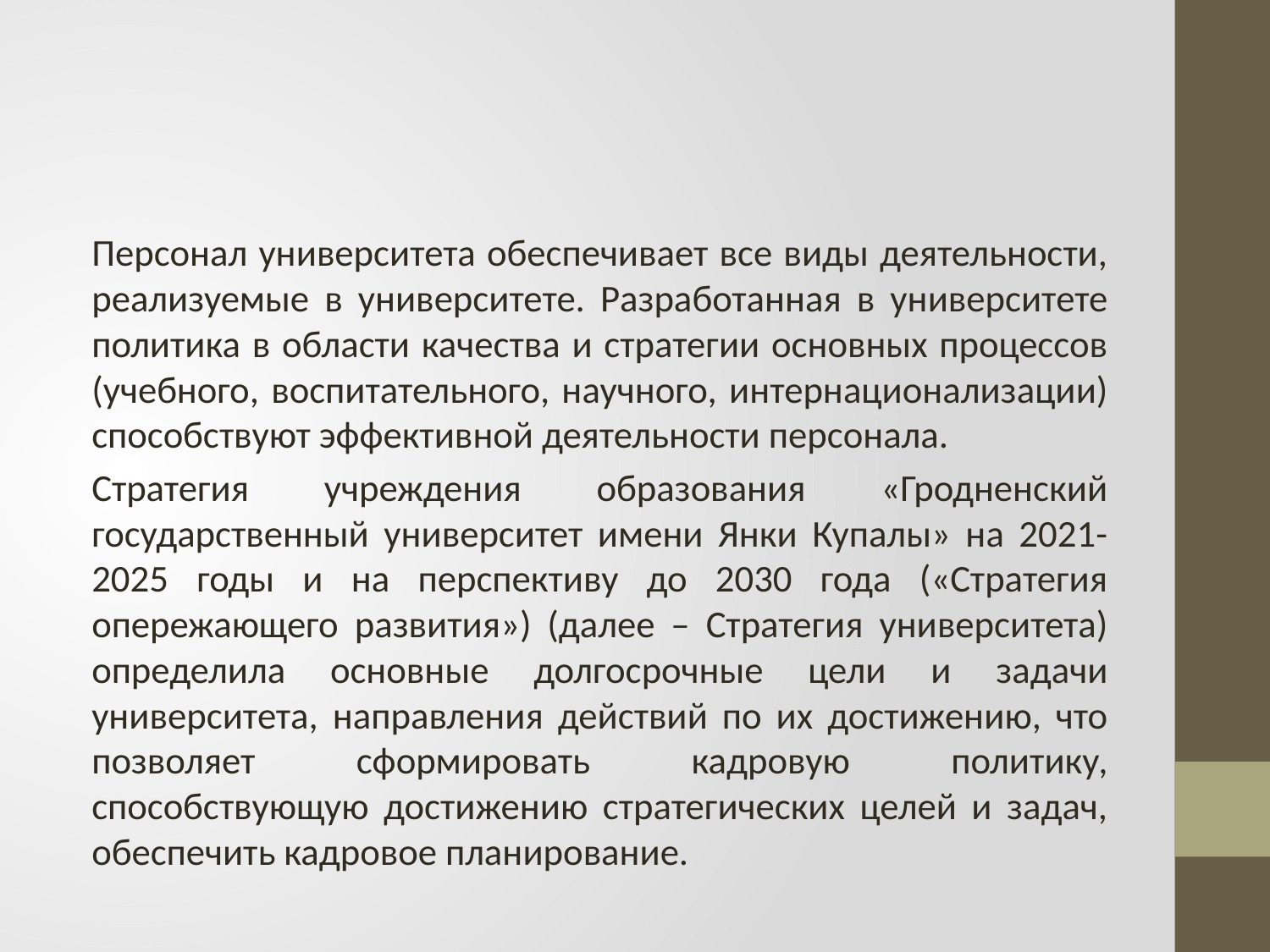

#
	Персонал университета обеспечивает все виды деятельности, реализуемые в университете. Разработанная в университете политика в области качества и стратегии основных процессов (учебного, воспитательного, научного, интернационализации) способствуют эффективной деятельности персонала.
	Стратегия учреждения образования «Гродненский государственный университет имени Янки Купалы» на 2021-2025 годы и на перспективу до 2030 года («Стратегия опережающего развития») (далее – Стратегия университета) определила основные долгосрочные цели и задачи университета, направления действий по их достижению, что позволяет сформировать кадровую политику, способствующую достижению стратегических целей и задач, обеспечить кадровое планирование.